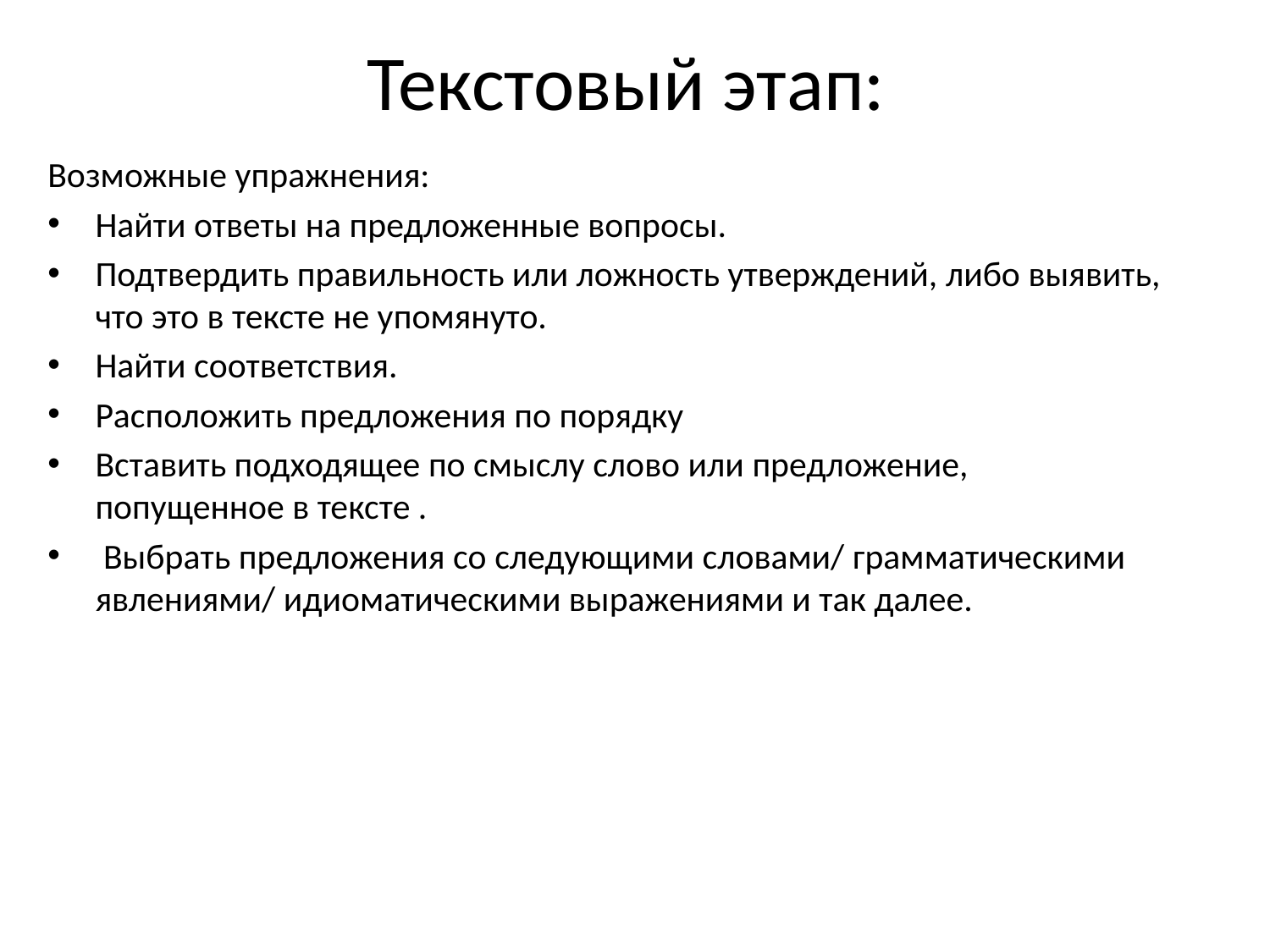

# Текстовый этап:
Возможные упражнения:
Найти ответы на предложенные вопросы.
Подтвердить правильность или ложность утверждений, либо выявить, что это в тексте не упомянуто.
Найти соответствия.
Расположить предложения по порядку
Вставить подходящее по смыслу слово или предложение, попущенное в тексте .
 Выбрать предложения со следующими словами/ грамматическими явлениями/ идиоматическими выражениями и так далее.